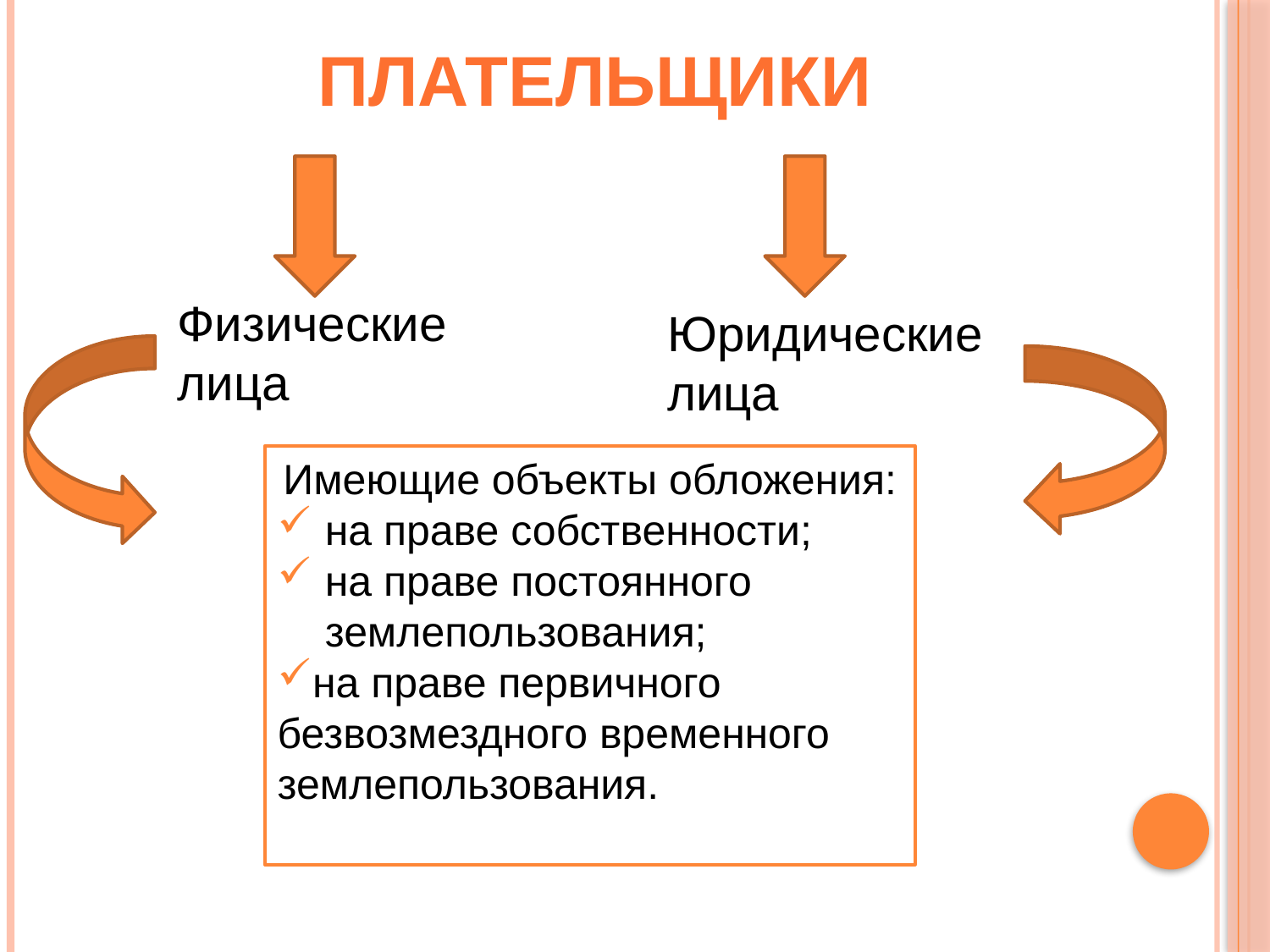

# Плательщики

Физические лица
Юридические лица

Имеющие объекты обложения:
на праве собственности;
на праве постоянного землепользования;
на праве первичного безвозмездного временного землепользования.